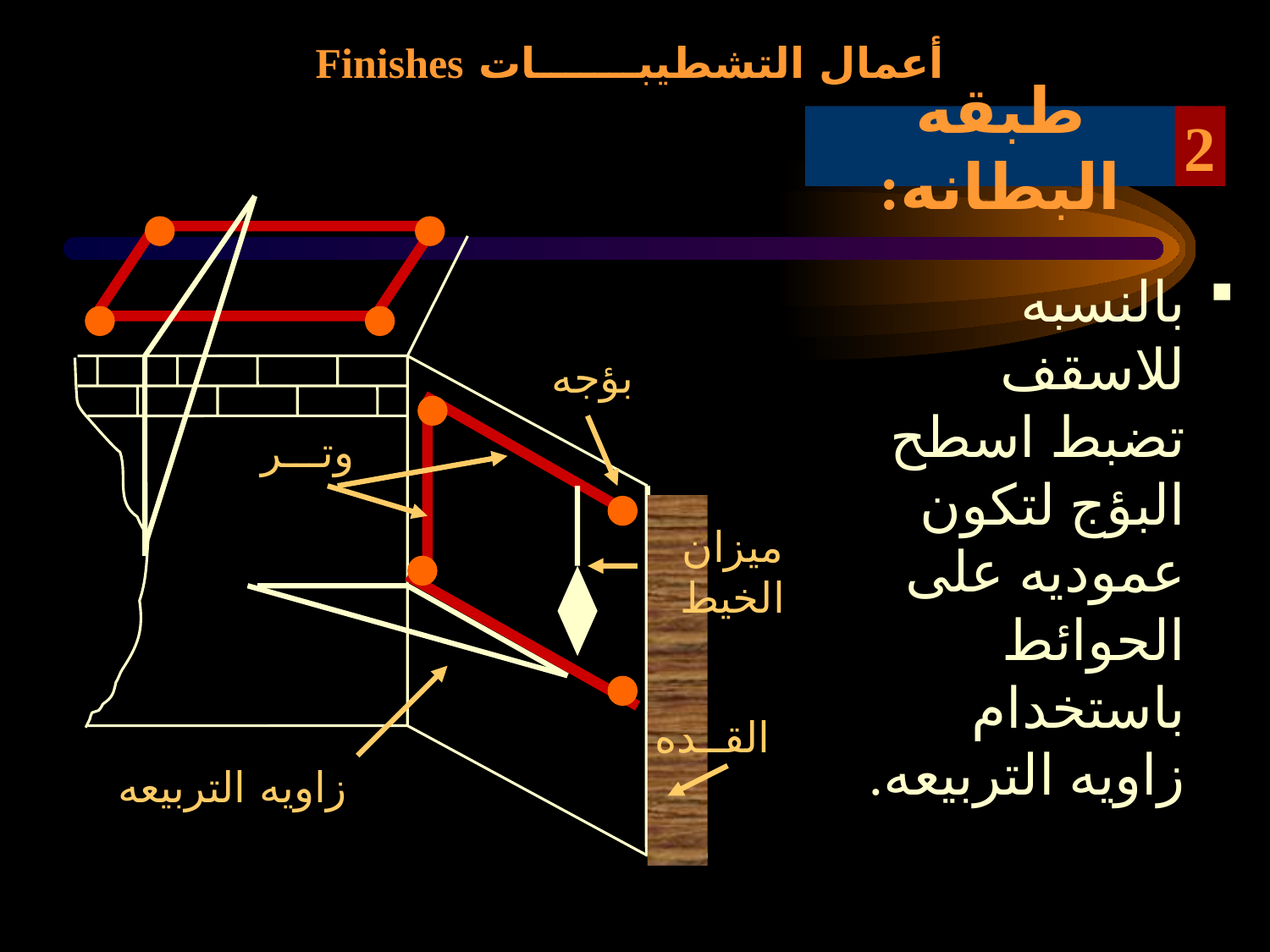

أعمال التشطيبـــــــات Finishes
طبقه البطانه:
2

بالنسبه للاسقف تضبط اسطح البؤج لتكون عموديه على الحوائط باستخدام زاويه التربيعه.
بؤجه

وتـــر

ميزان الخيط

القــده

زاويه التربيعه